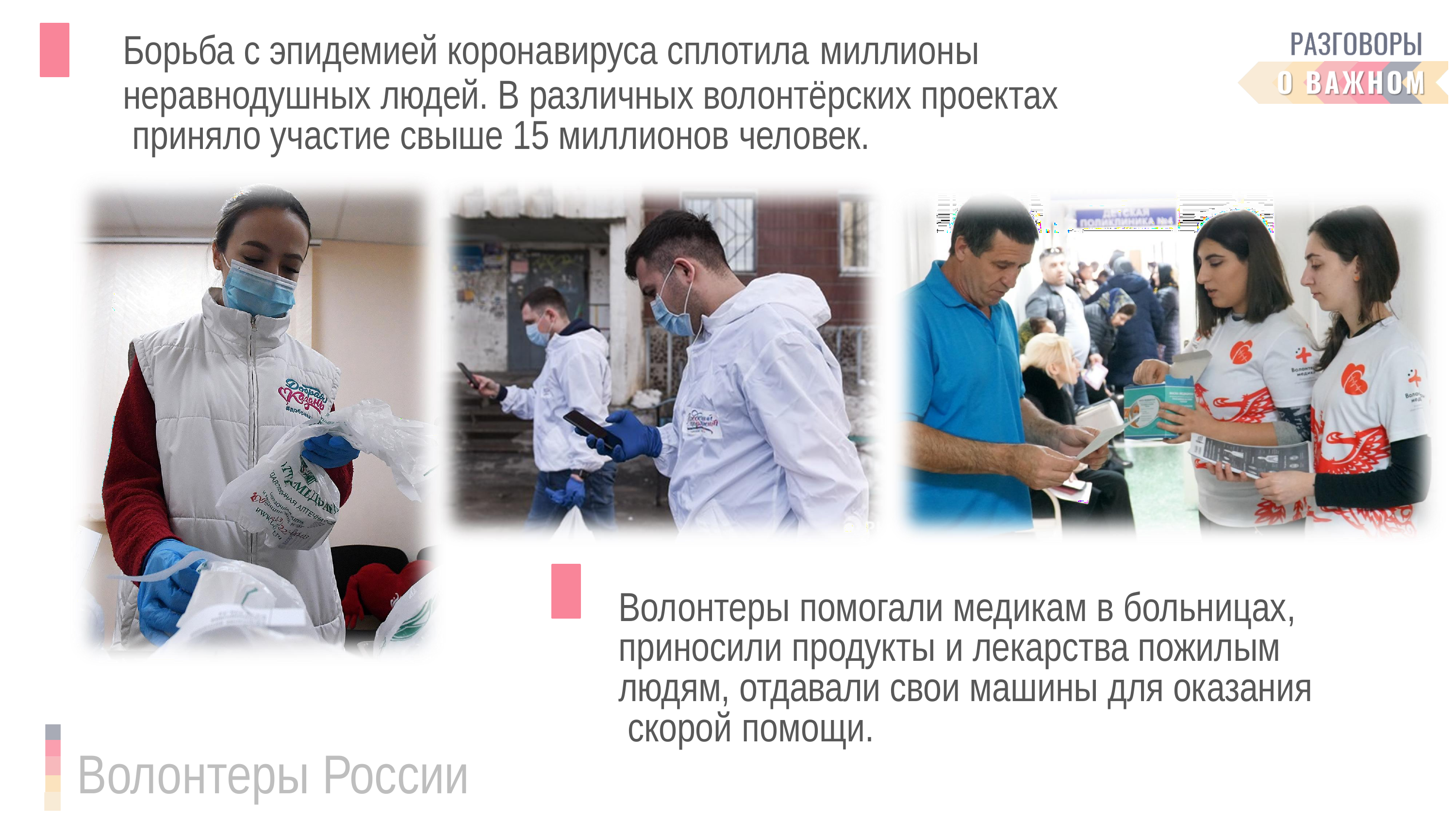

# Борьба с эпидемией коронавируса сплотила миллионы
неравнодушных людей. В различных волонтёрских проектах  приняло участие свыше 15 миллионов человек.

Волонтеры помогали медикам в больницах,  приносили продукты и лекарства пожилым  людям, отдавали свои машины для оказания  скорой помощи.
Волонтеры России